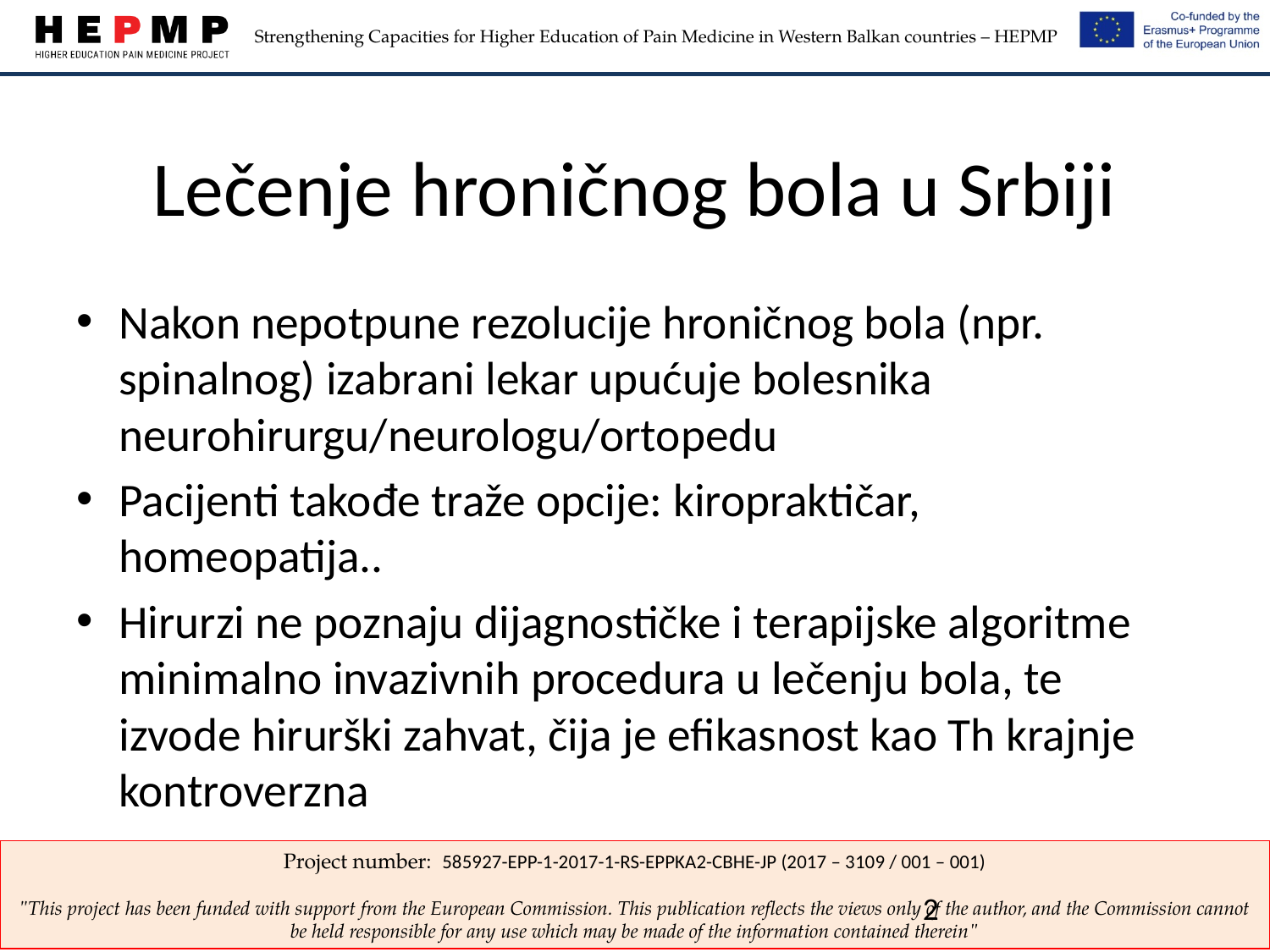

# Lečenje hroničnog bola u Srbiji
Nakon nepotpune rezolucije hroničnog bola (npr. spinalnog) izabrani lekar upućuje bolesnika neurohirurgu/neurologu/ortopedu
Pacijenti takođe traže opcije: kiropraktičar, homeopatija..
Hirurzi ne poznaju dijagnostičke i terapijske algoritme minimalno invazivnih procedura u lečenju bola, te izvode hirurški zahvat, čija je efikasnost kao Th krajnje kontroverzna
2